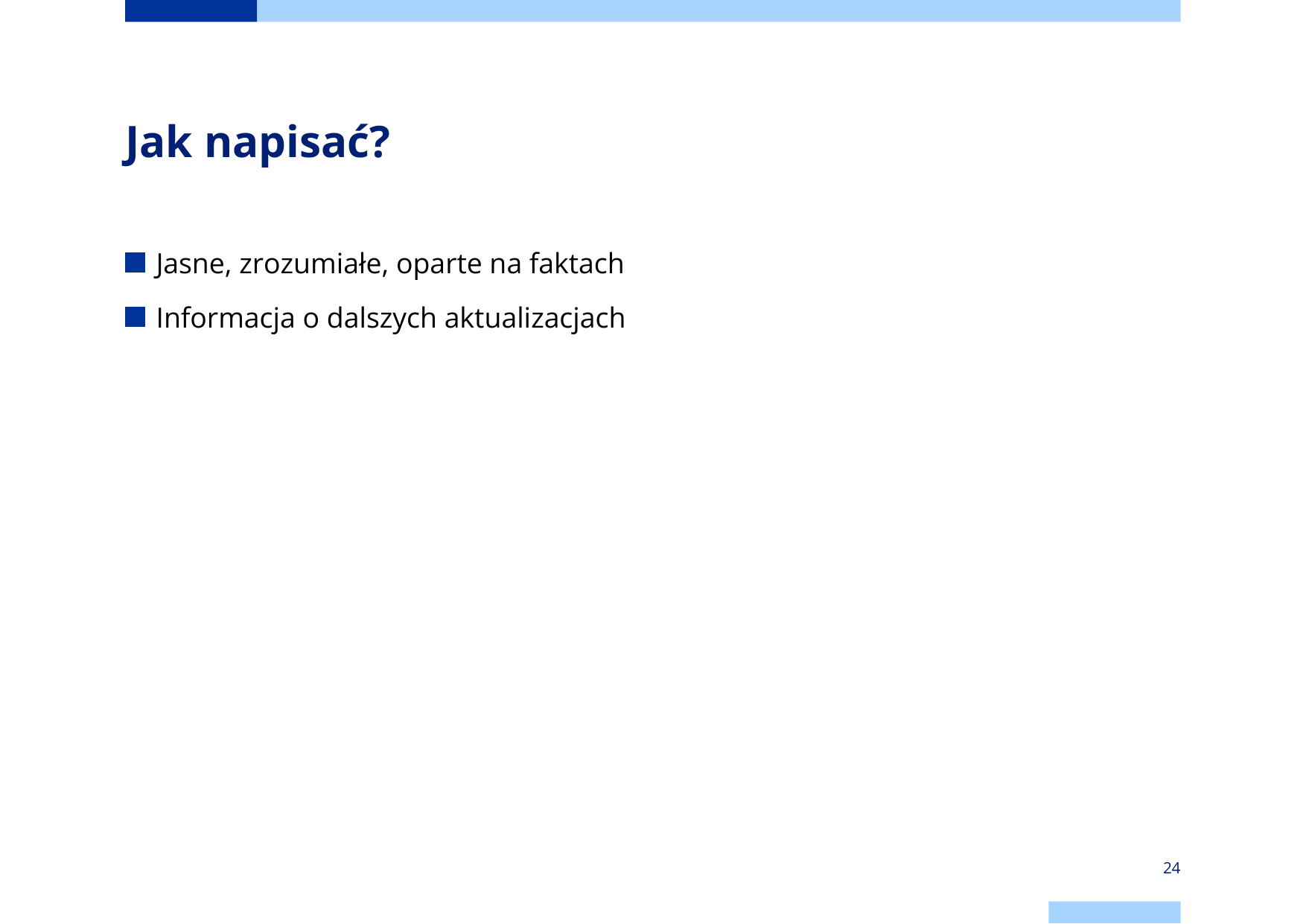

# Jak napisać?
Jasne, zrozumiałe, oparte na faktach
Informacja o dalszych aktualizacjach
24